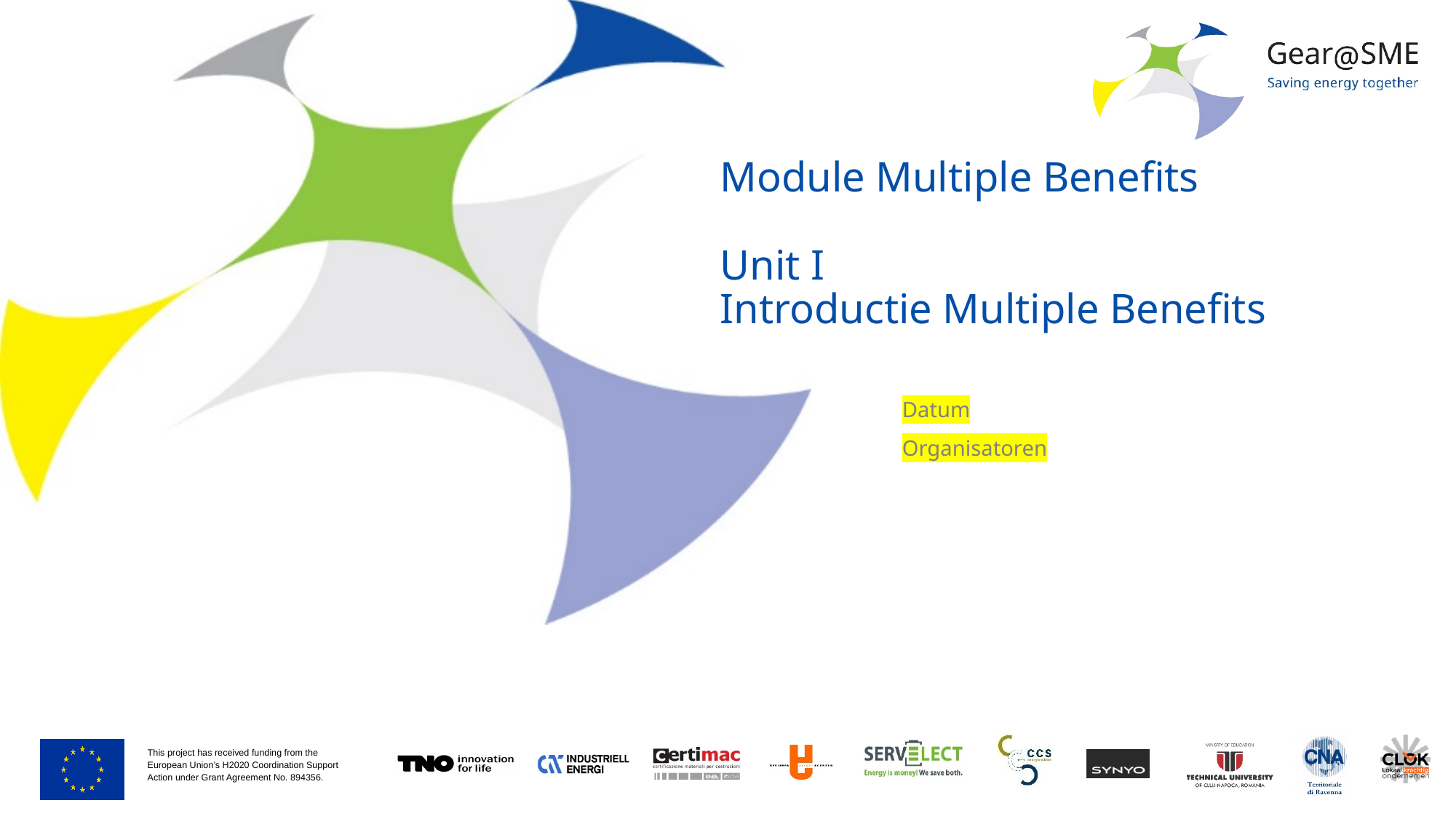

# Module Multiple Benefits Unit I Introductie Multiple Benefits
Datum
Organisatoren